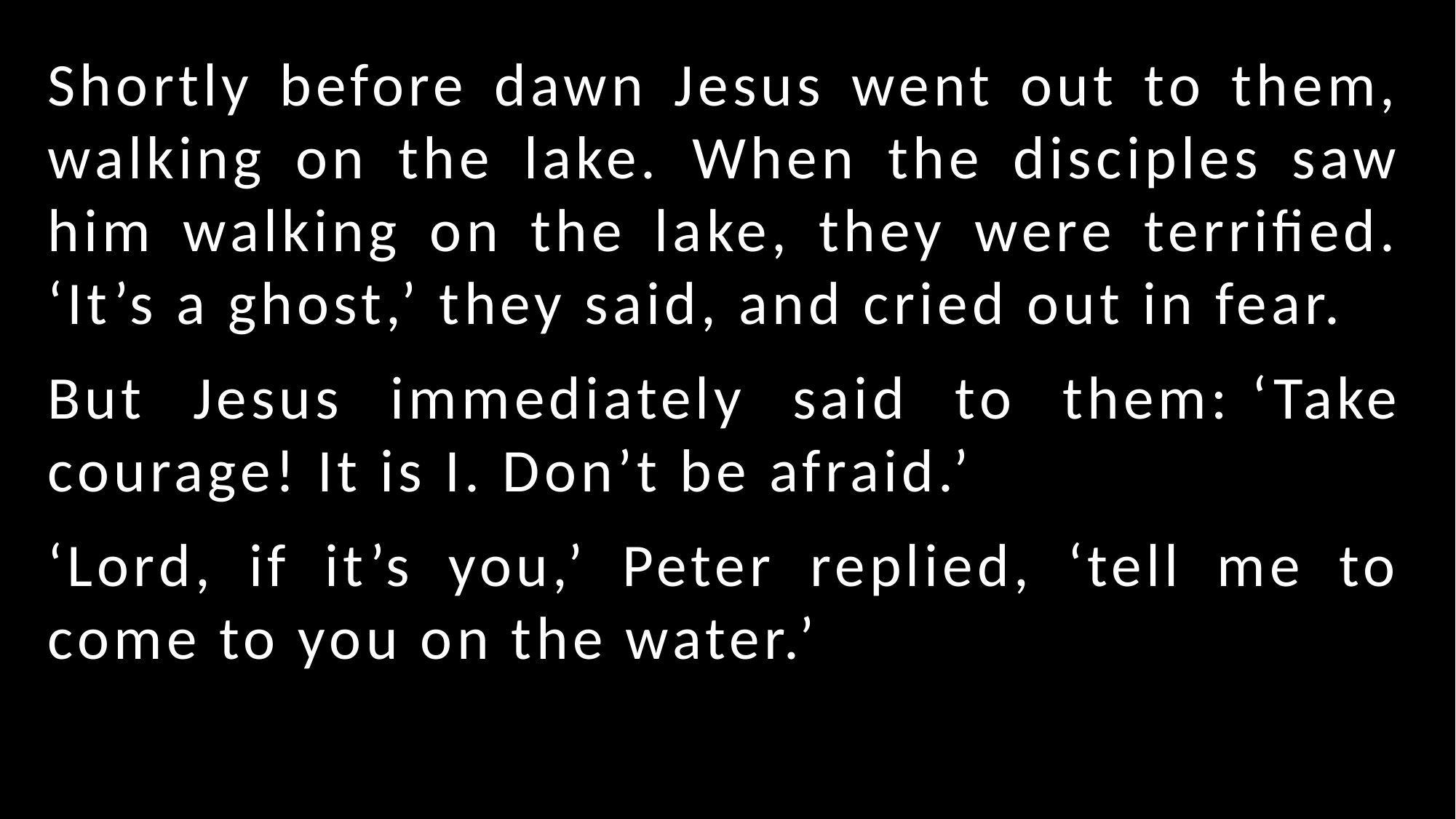

Shortly before dawn Jesus went out to them, walking on the lake.  When the disciples saw him walking on the lake, they were terrified. ‘It’s a ghost,’ they said, and cried out in fear.

But Jesus immediately said to them: ‘Take courage! It is I. Don’t be afraid.’

‘Lord, if it’s you,’ Peter replied, ‘tell me to come to you on the water.’